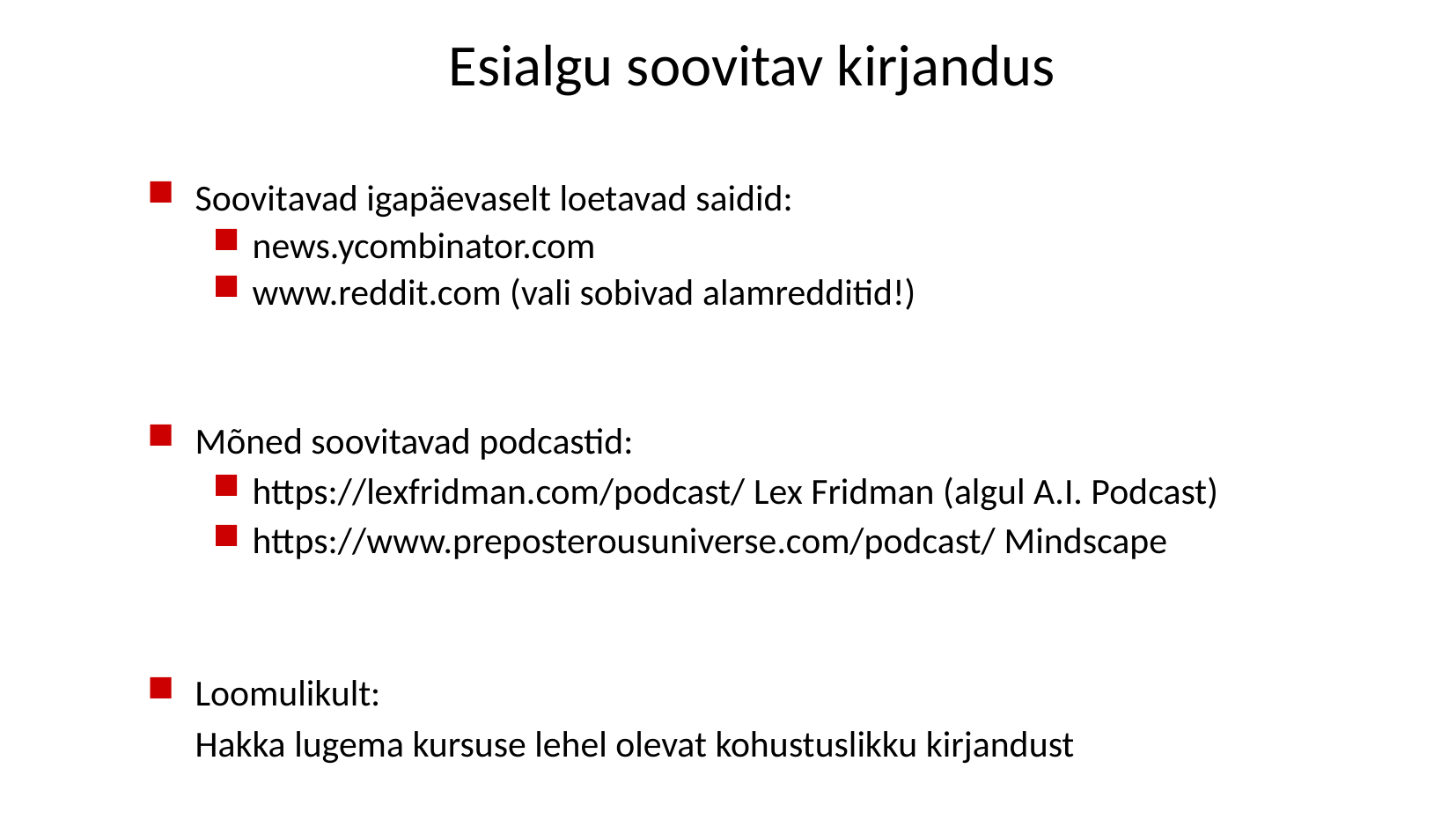

# Esialgu soovitav kirjandus

Soovitavad igapäevaselt loetavad saidid:
news.ycombinator.com
www.reddit.com (vali sobivad alamredditid!)

Mõned soovitavad podcastid:
https://lexfridman.com/podcast/ Lex Fridman (algul A.I. Podcast)
https://www.preposterousuniverse.com/podcast/ Mindscape

Loomulikult:
	Hakka lugema kursuse lehel olevat kohustuslikku kirjandust